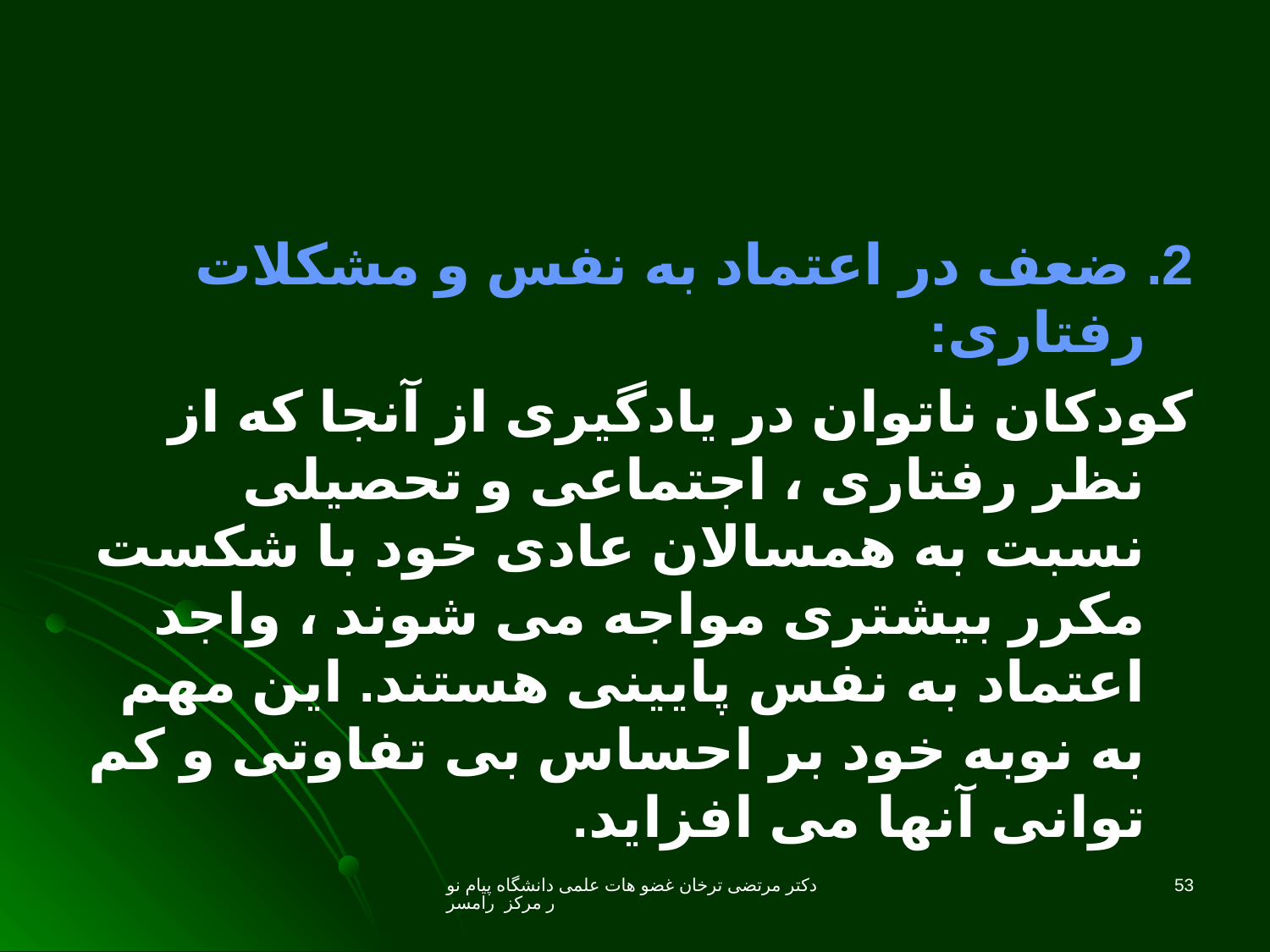

2. ضعف در اعتماد به نفس و مشکلات رفتاری:
کودکان ناتوان در یادگیری از آنجا که از نظر رفتاری ، اجتماعی و تحصیلی نسبت به همسالان عادی خود با شکست مکرر بیشتری مواجه می شوند ، واجد اعتماد به نفس پایینی هستند. این مهم به نوبه خود بر احساس بی تفاوتی و کم توانی آنها می افزاید.
دکتر مرتضی ترخان غضو هات علمی دانشگاه پیام نور مرکز رامسر
53